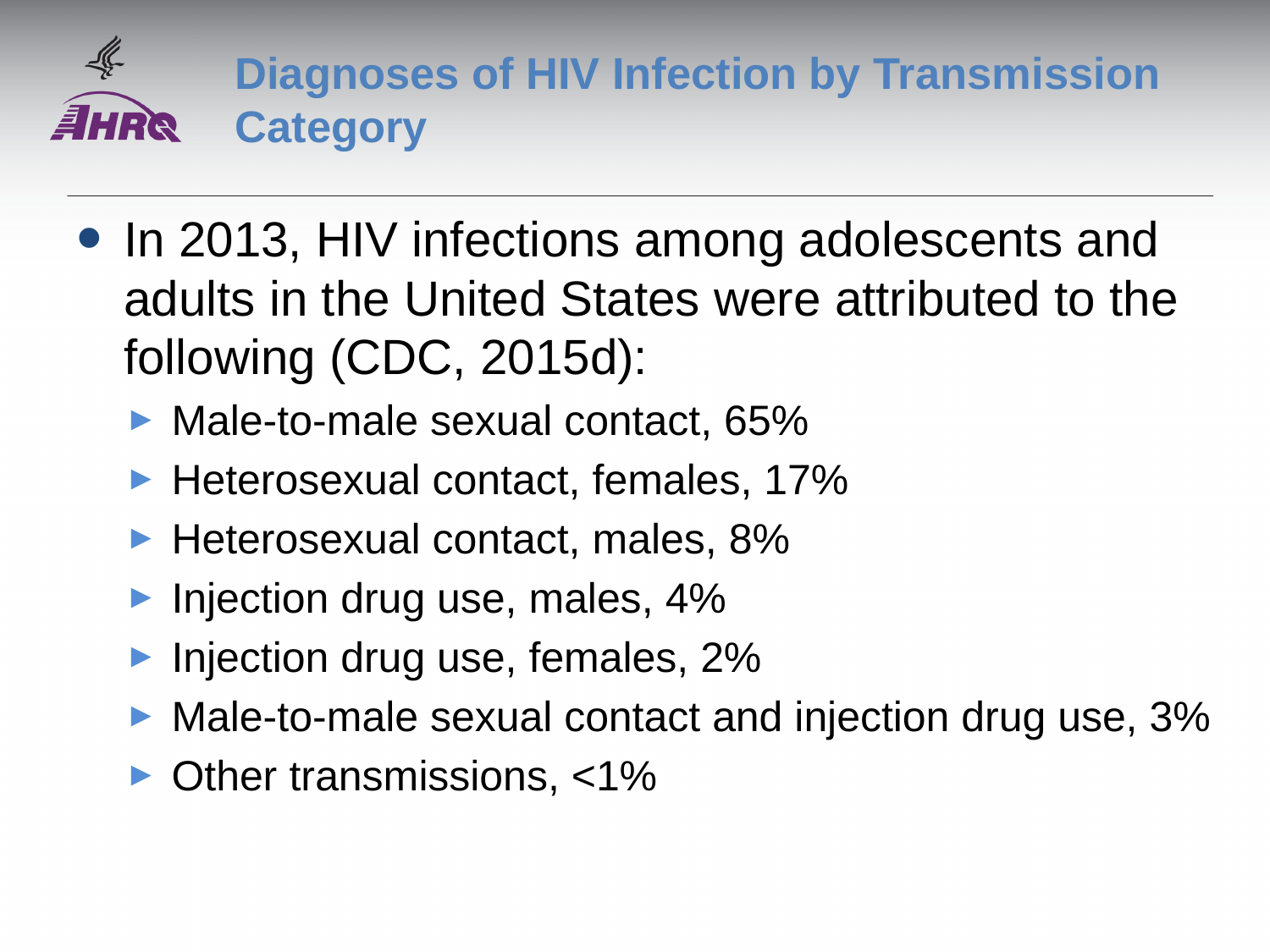

# Diagnoses of HIV Infection by Transmission Category
In 2013, HIV infections among adolescents and adults in the United States were attributed to the following (CDC, 2015d):
Male-to-male sexual contact, 65%
Heterosexual contact, females, 17%
Heterosexual contact, males, 8%
Injection drug use, males, 4%
Injection drug use, females, 2%
Male-to-male sexual contact and injection drug use, 3%
Other transmissions, <1%